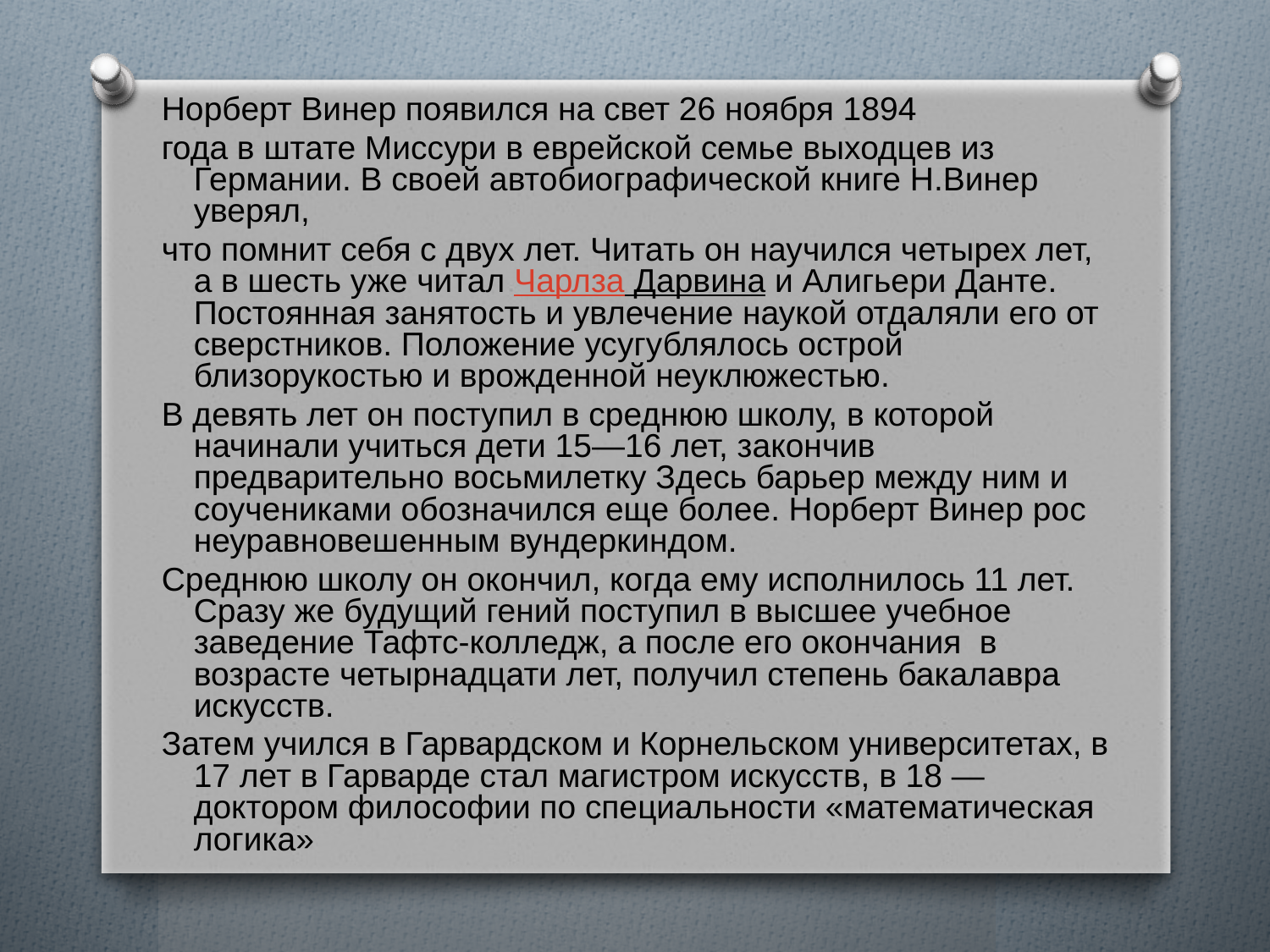

Норберт Винер появился на свет 26 ноября 1894
года в штате Миссури в еврейской семье выходцев из Германии. В своей автобиографической книге Н.Винер уверял,
что помнит себя с двух лет. Читать он научился четырех лет, а в шесть уже читал Чарлза Дарвина и Алигьери Данте. Постоянная занятость и увлечение наукой отдаляли его от сверстников. Положение усугублялось острой близорукостью и врожденной неуклюжестью.
В девять лет он поступил в среднюю школу, в которой начинали учиться дети 15—16 лет, закончив предварительно восьмилетку Здесь барьер между ним и соучениками обозначился еще более. Норберт Винер рос неуравновешенным вундеркиндом.
Среднюю школу он окончил, когда ему исполнилось 11 лет. Сразу же будущий гений поступил в высшее учебное заведение Тафтс-колледж, а после его окончания  в возрасте четырнадцати лет, получил степень бакалавра искусств.
Затем учился в Гарвардском и Корнельском университетах, в 17 лет в Гарварде стал магистром искусств, в 18 — доктором философии по специальности «математическая логика»